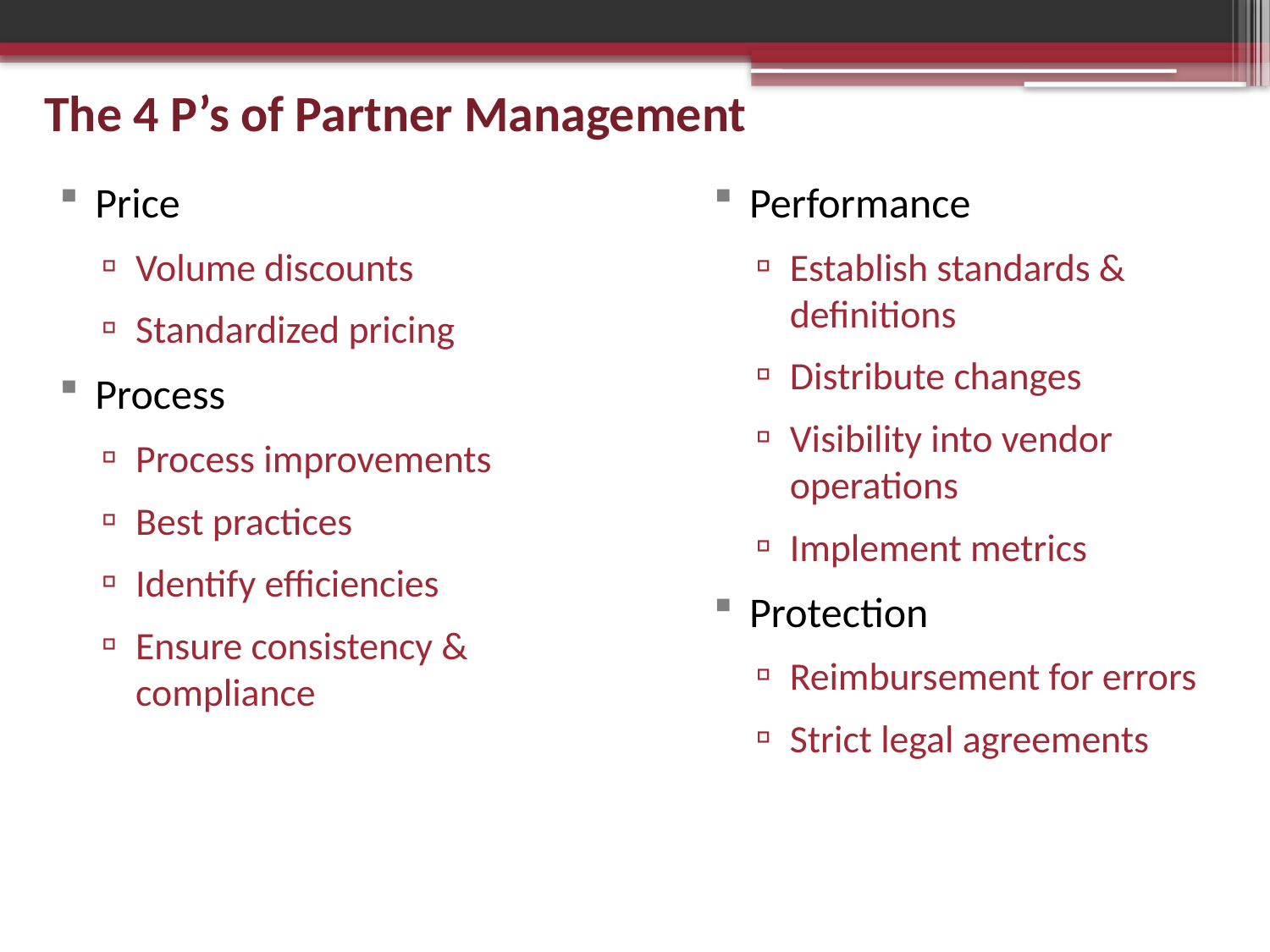

# The 4 P’s of Partner Management
Price
Volume discounts
Standardized pricing
Process
Process improvements
Best practices
Identify efficiencies
Ensure consistency & compliance

Performance
Establish standards & definitions
Distribute changes
Visibility into vendor operations
Implement metrics
Protection
Reimbursement for errors
Strict legal agreements